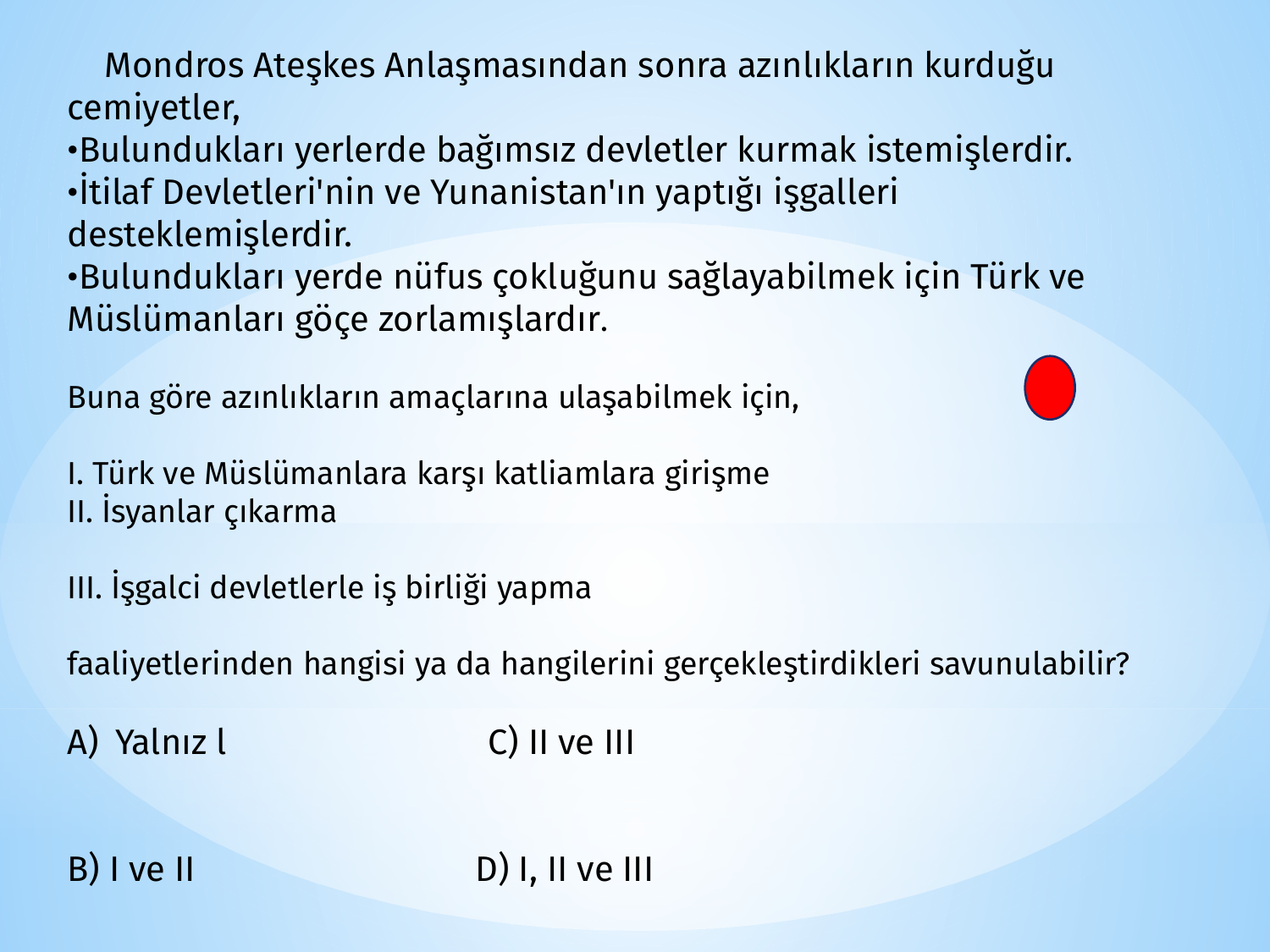

Mondros Ateşkes Anlaşmasından sonra azınlıkların kurduğu cemiyetler,
•Bulundukları yerlerde bağımsız devletler kurmak istemişlerdir.
•İtilaf Devletleri'nin ve Yunanistan'ın yaptığı işgalleri desteklemişlerdir.
•Bulundukları yerde nüfus çokluğunu sağlayabilmek için Türk ve Müslümanları göçe zorlamışlardır.

Buna göre azınlıkların amaçlarına ulaşabilmek için,

I. Türk ve Müslümanlara karşı katliamlara girişme
II. İsyanlar çıkarma

III. İşgalci devletlerle iş birliği yapma

faaliyetlerinden hangisi ya da hangilerini gerçekleştirdikleri savunulabilir?

Yalnız l                            C) II ve III

B) I ve II                              D) I, II ve III